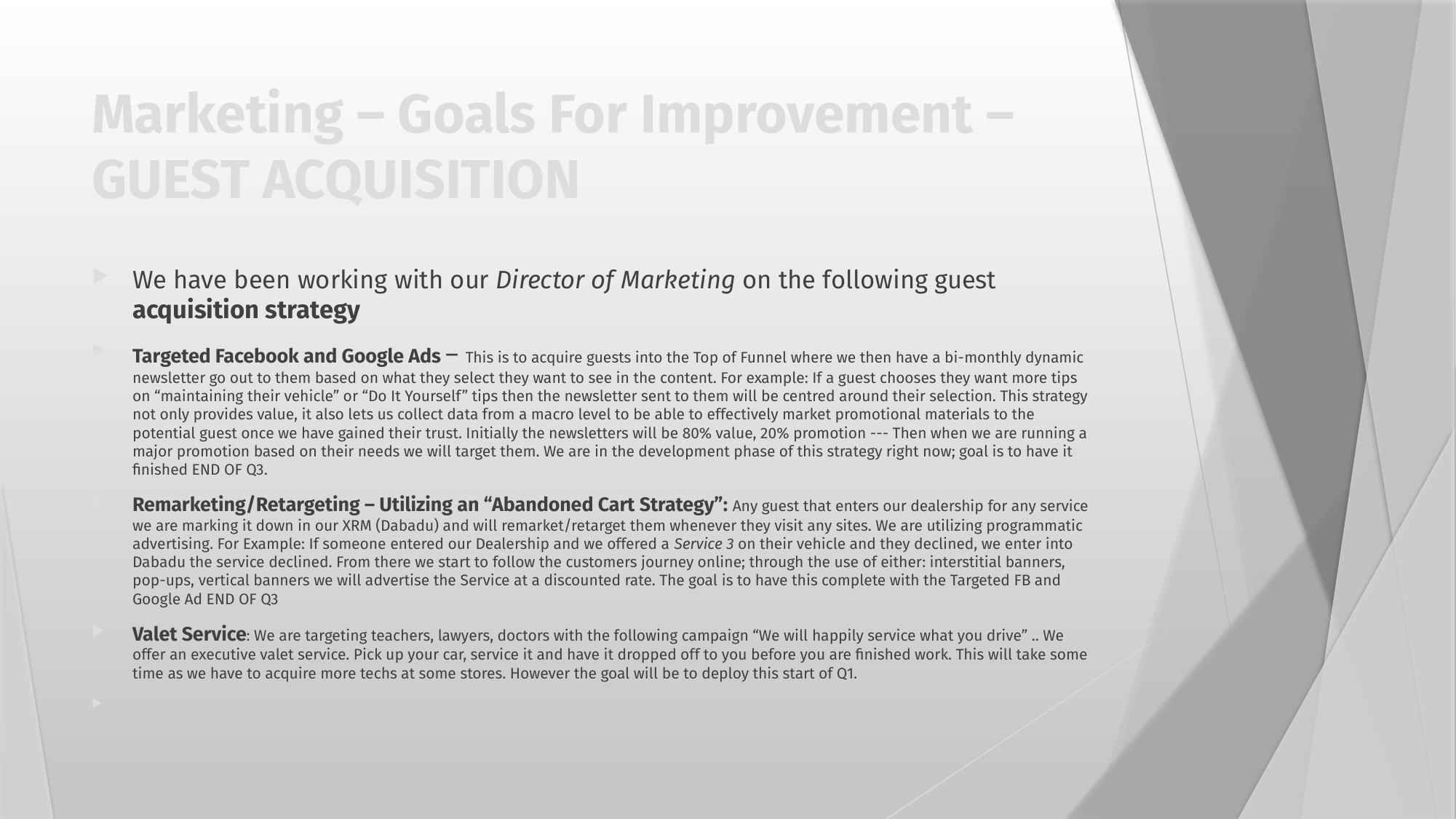

# Marketing – Goals For Improvement – GUEST ACQUISITION
We have been working with our Director of Marketing on the following guest acquisition strategy
Targeted Facebook and Google Ads – This is to acquire guests into the Top of Funnel where we then have a bi-monthly dynamic newsletter go out to them based on what they select they want to see in the content. For example: If a guest chooses they want more tips on “maintaining their vehicle” or “Do It Yourself” tips then the newsletter sent to them will be centred around their selection. This strategy not only provides value, it also lets us collect data from a macro level to be able to effectively market promotional materials to the potential guest once we have gained their trust. Initially the newsletters will be 80% value, 20% promotion --- Then when we are running a major promotion based on their needs we will target them. We are in the development phase of this strategy right now; goal is to have it finished END OF Q3.
Remarketing/Retargeting – Utilizing an “Abandoned Cart Strategy”: Any guest that enters our dealership for any service we are marking it down in our XRM (Dabadu) and will remarket/retarget them whenever they visit any sites. We are utilizing programmatic advertising. For Example: If someone entered our Dealership and we offered a Service 3 on their vehicle and they declined, we enter into Dabadu the service declined. From there we start to follow the customers journey online; through the use of either: interstitial banners, pop-ups, vertical banners we will advertise the Service at a discounted rate. The goal is to have this complete with the Targeted FB and Google Ad END OF Q3
Valet Service: We are targeting teachers, lawyers, doctors with the following campaign “We will happily service what you drive” .. We offer an executive valet service. Pick up your car, service it and have it dropped off to you before you are finished work. This will take some time as we have to acquire more techs at some stores. However the goal will be to deploy this start of Q1.